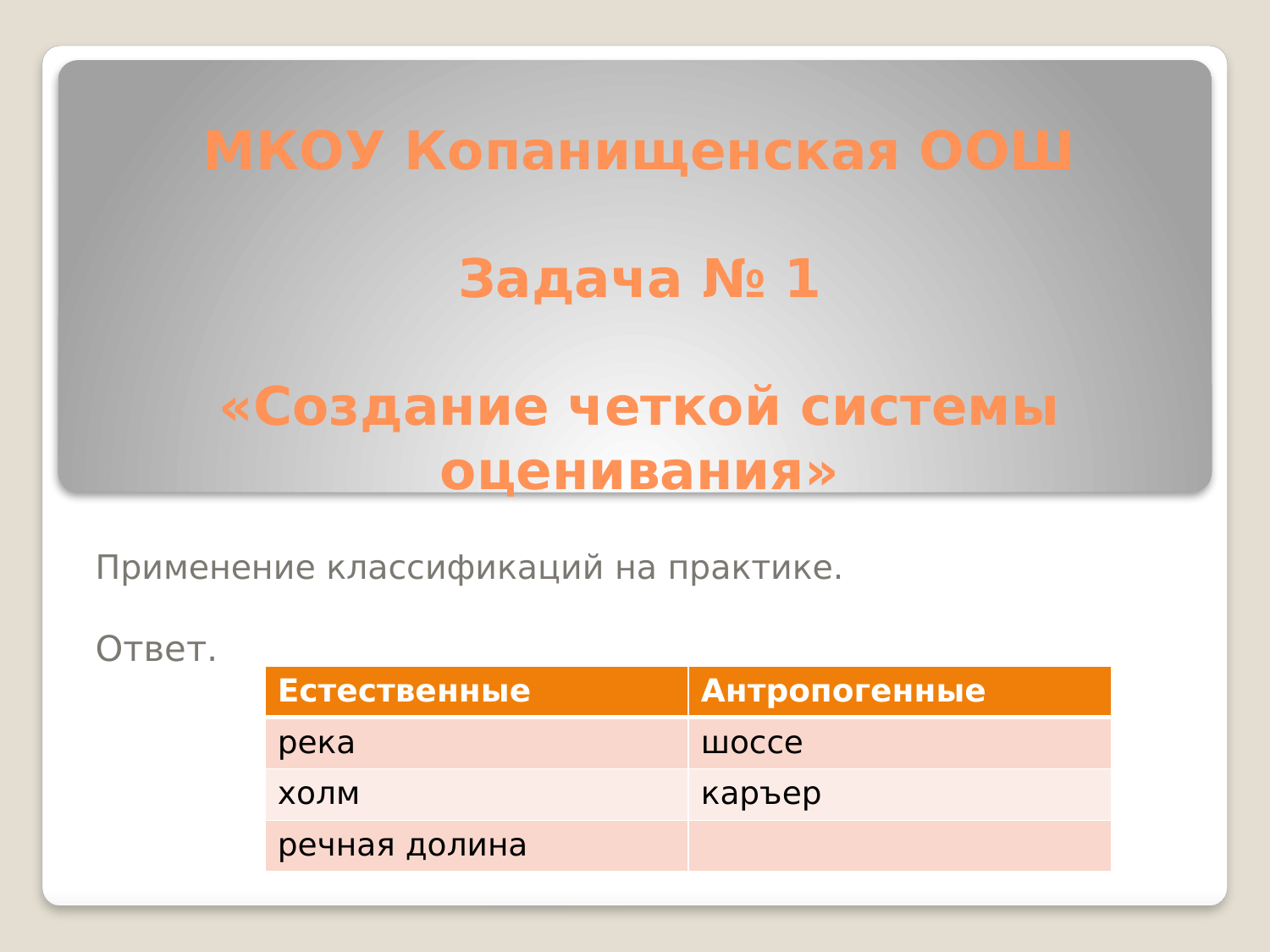

# МКОУ Копанищенская ООШ Задача № 1 «Создание четкой системы оценивания»
Применение классификаций на практике.

Ответ.
| Естественные | Антропогенные |
| --- | --- |
| река | шоссе |
| холм | каръер |
| речная долина |  |